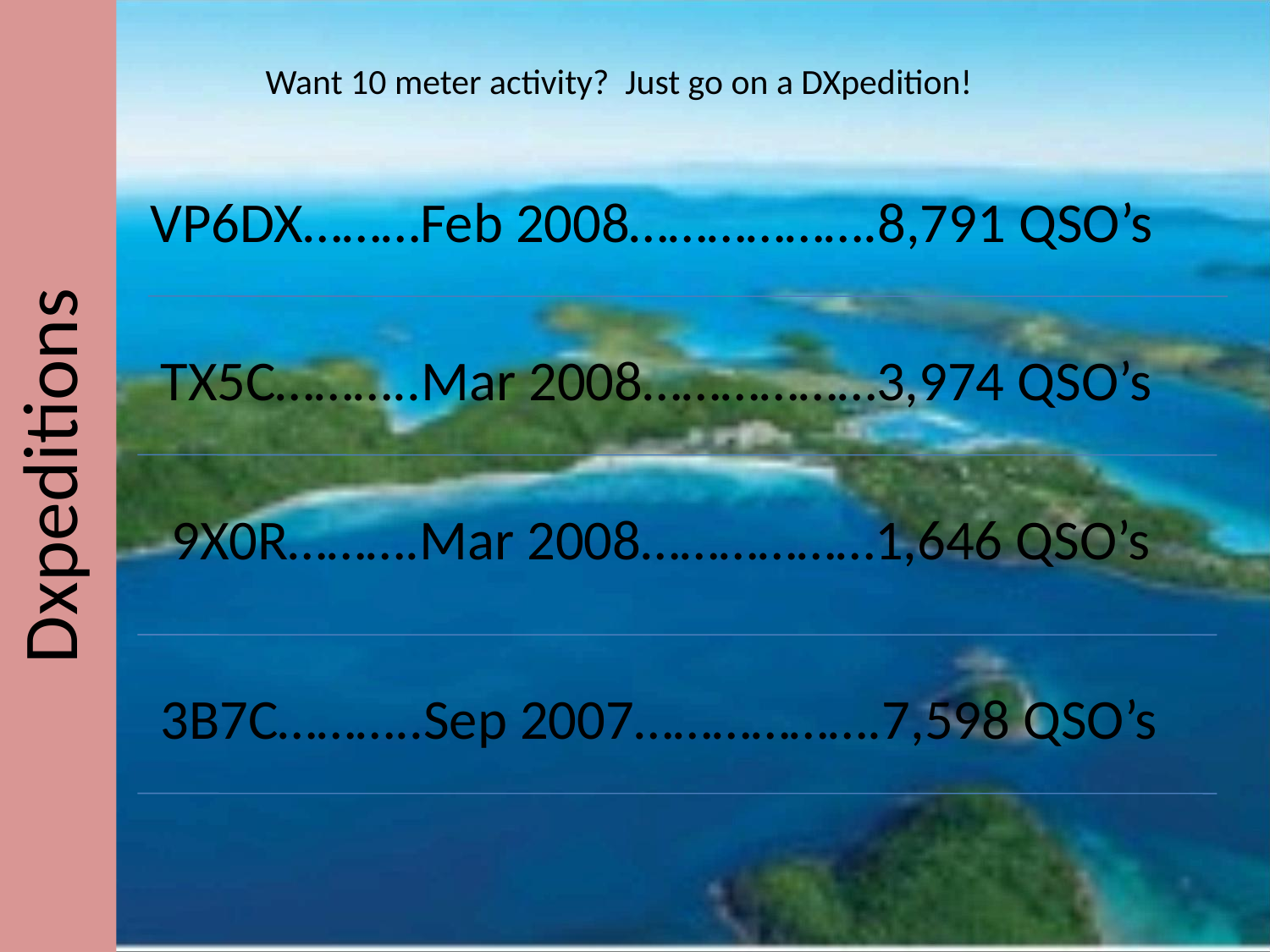

Want 10 meter activity?  Just go on a DXpedition!
VP6DX………Feb 2008……………….8,791 QSO’s

TX5C………..Mar 2008………………3,974 QSO’s

Dxpeditions
9X0R……….Mar 2008………………1,646 QSO’s
3B7C………..Sep 2007……………….7,598 QSO’s